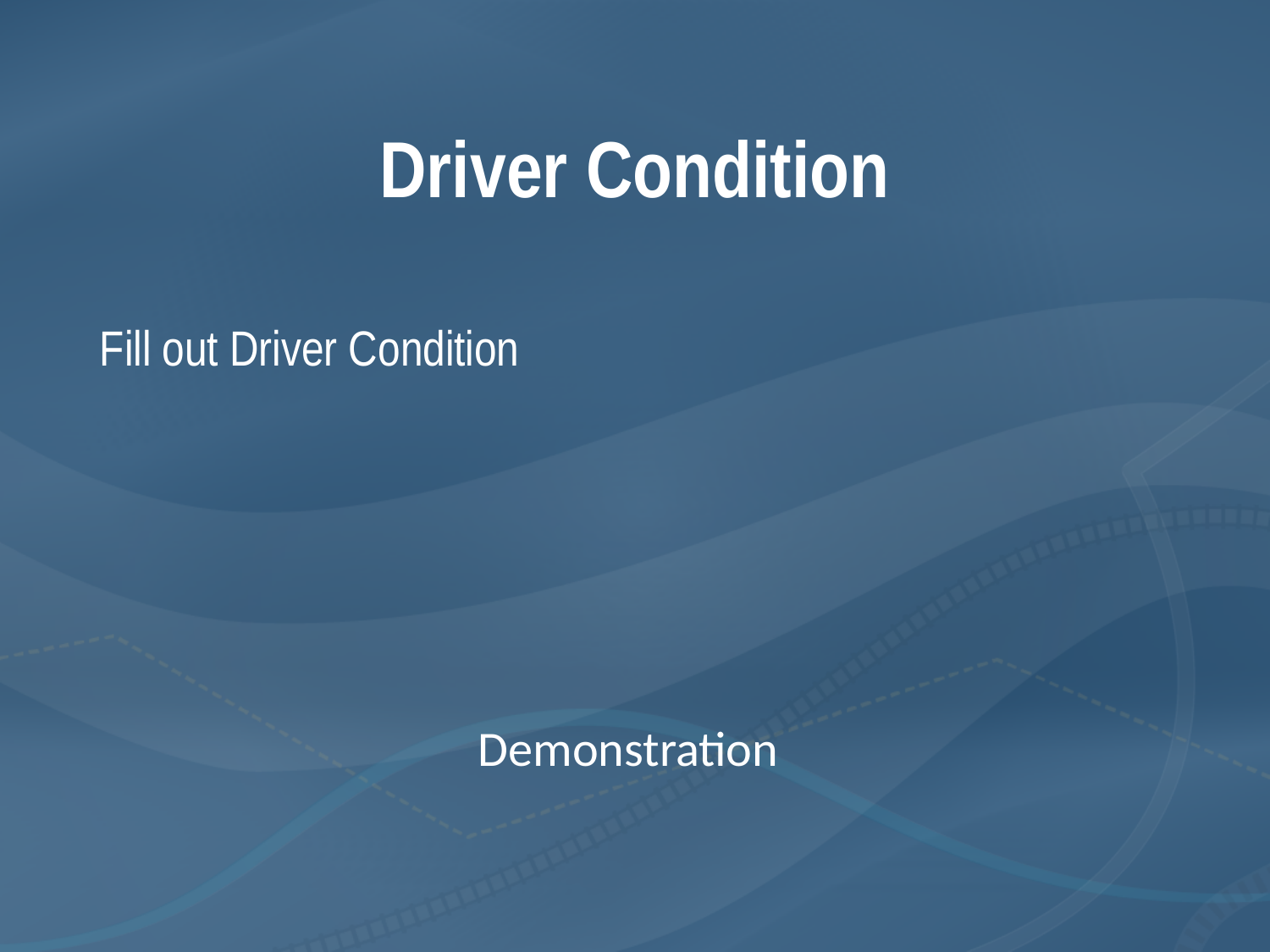

# Driver Condition
Fill out Driver Condition

Demonstration